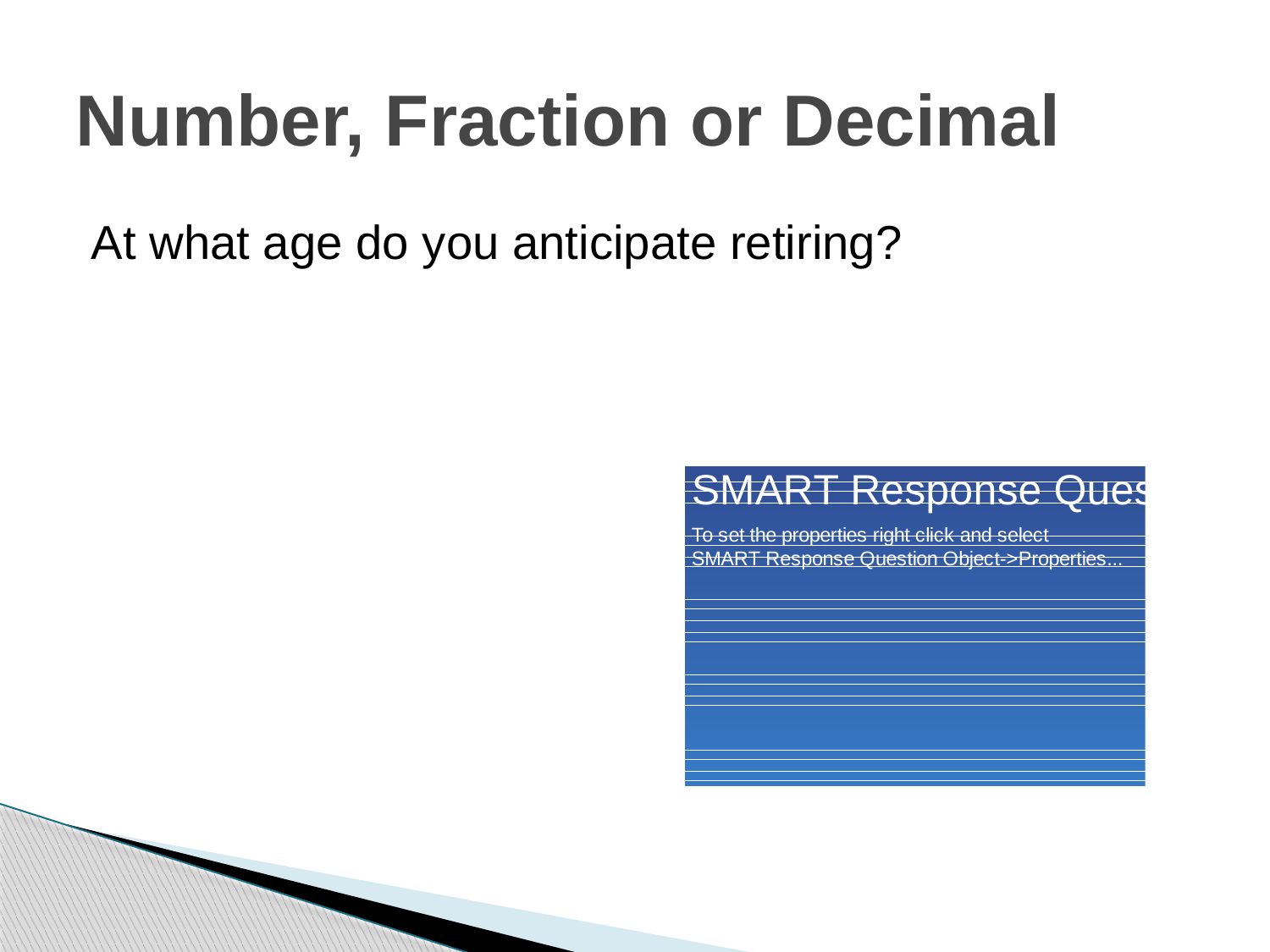

# Number, Fraction or Decimal
At what age do you anticipate retiring?